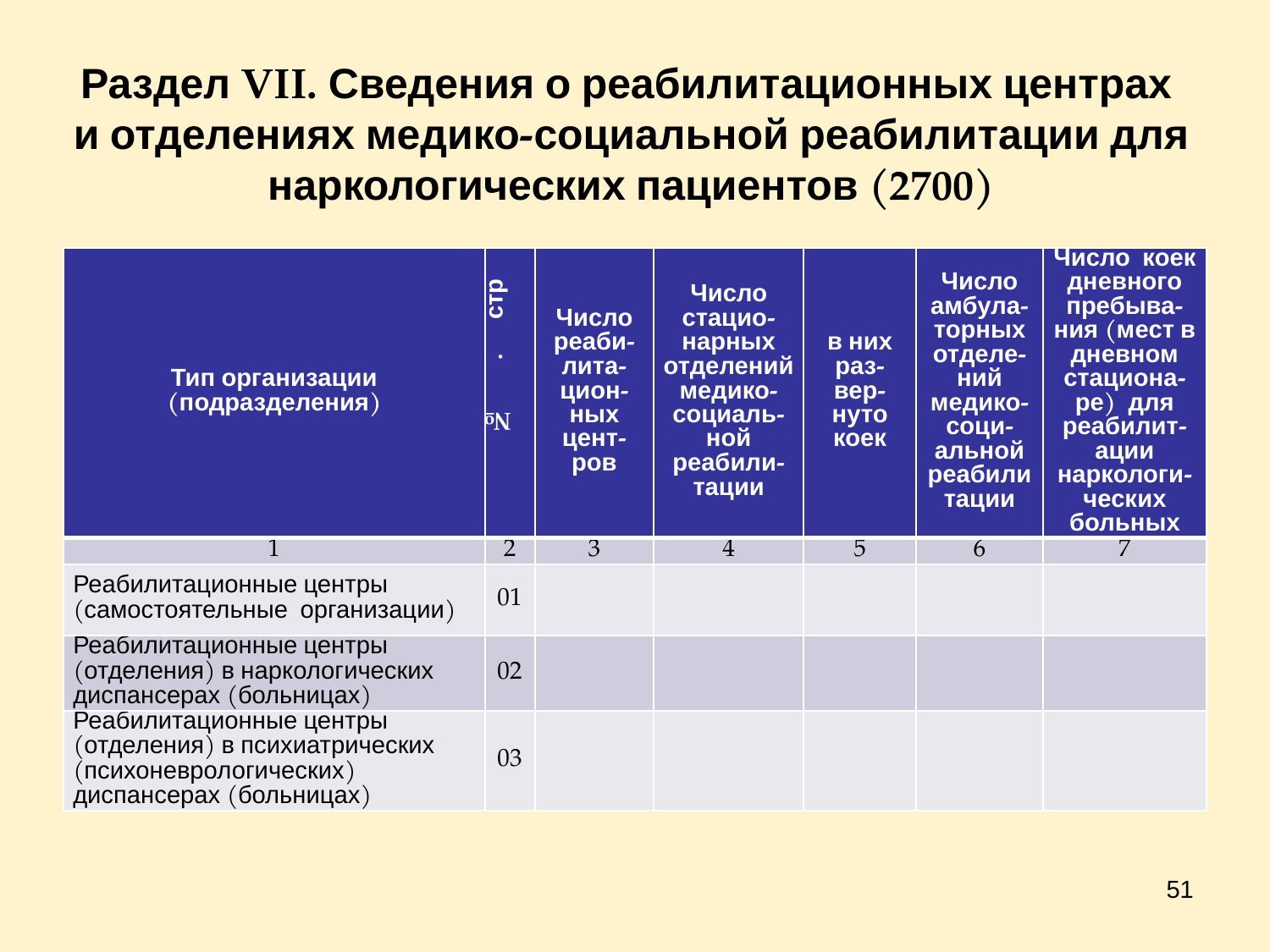

# Раздел VII. Сведения о реабилитационных центрах  и отделениях медико-социальной реабилитации для наркологических пациентов (2700)
| Тип организации (подразделения) | № стр. | Число реаби-лита-цион-ных цент-ров | Число стацио-нарных отделений медико-социаль-ной реабили-тации | в них раз-вер-нуто коек | Число амбула-торных отделе-ний медико-соци-альной реабилитации | Число коек дневного пребыва-ния (мест в дневном стациона-ре) для реабилит-ации наркологи-ческих больных |
| --- | --- | --- | --- | --- | --- | --- |
| 1 | 2 | 3 | 4 | 5 | 6 | 7 |
| Реабилитационные центры (самостоятельные организации) | 01 |  |  |  |  |  |
| Реабилитационные центры (отделения) в наркологических диспансерах (больницах) | 02 |  |  |  |  |  |
| Реабилитационные центры (отделения) в психиатрических (психоневрологических) диспансерах (больницах) | 03 |  |  |  |  |  |

51